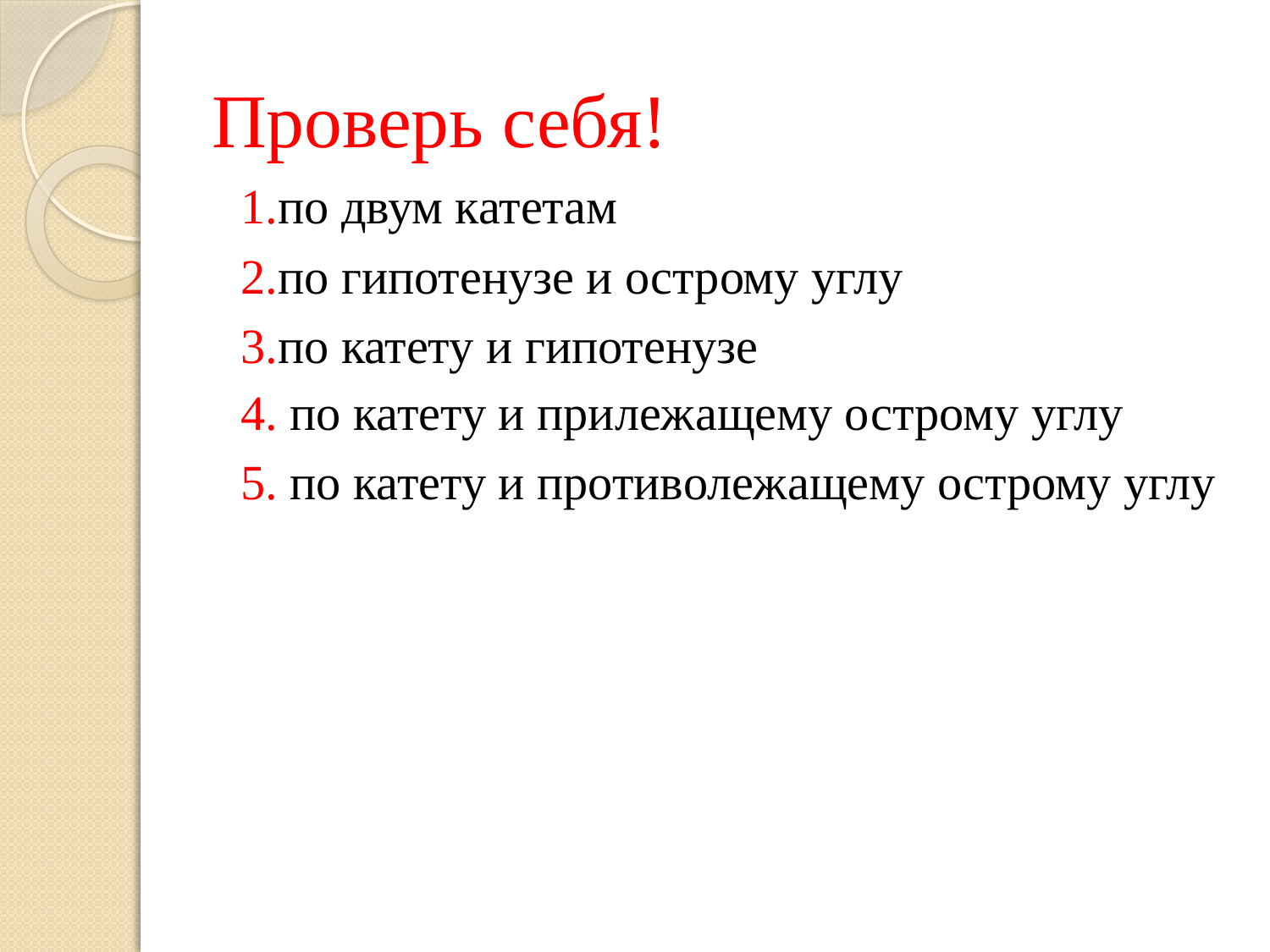

# Проверь себя!
1.по двум катетам
2.по гипотенузе и острому углу
3.по катету и гипотенузе
4. по катету и прилежащему острому углу
5. по катету и противолежащему острому углу